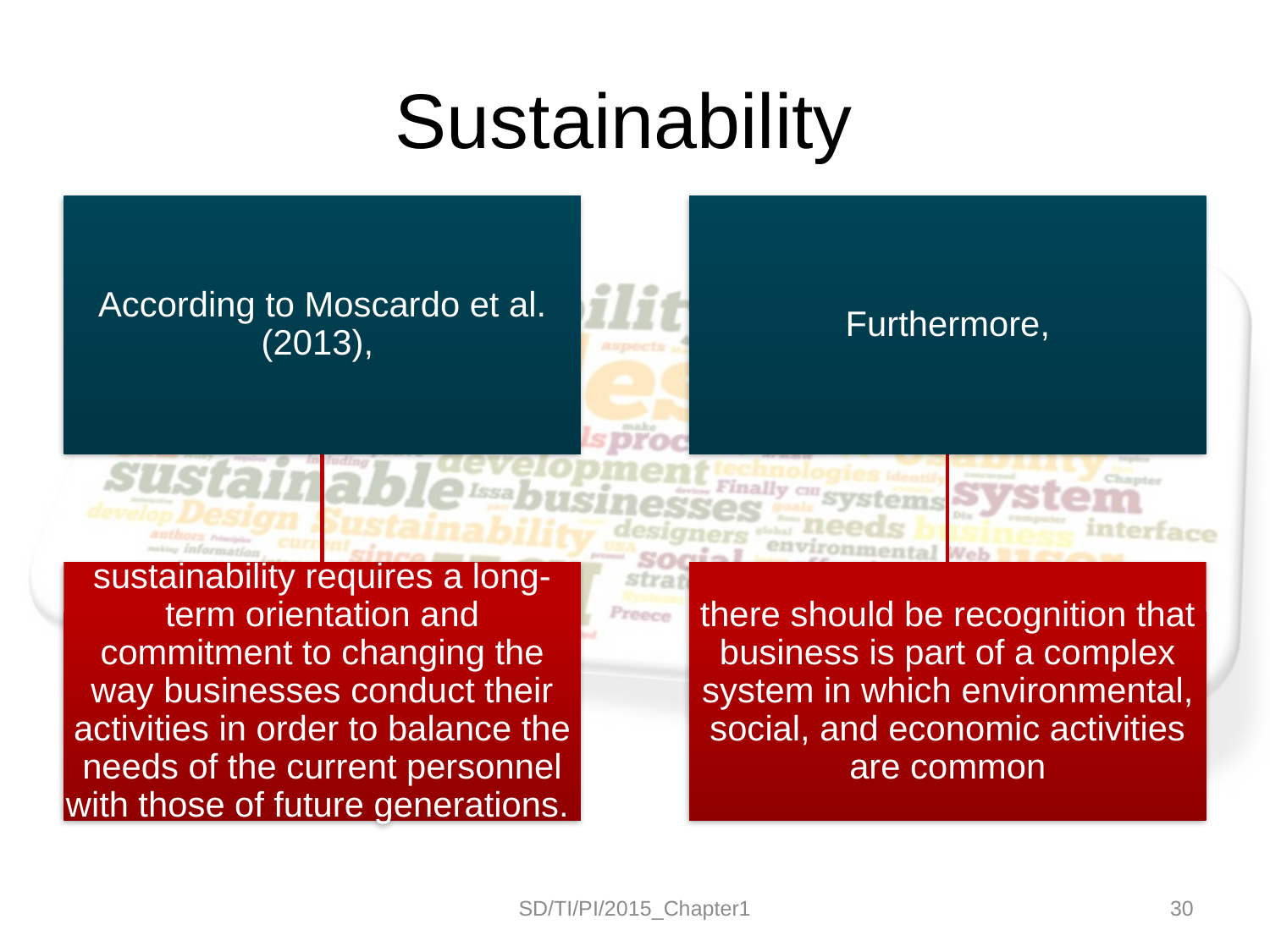

# Sustainability
According to Moscardo et al. (2013),
sustainability requires a long-term orientation and commitment to changing the way businesses conduct their activities in order to balance the needs of the current personnel with those of future generations.
Furthermore,
there should be recognition that business is part of a complex system in which environmental, social, and economic activities are common
SD/TI/PI/2015_Chapter1
30